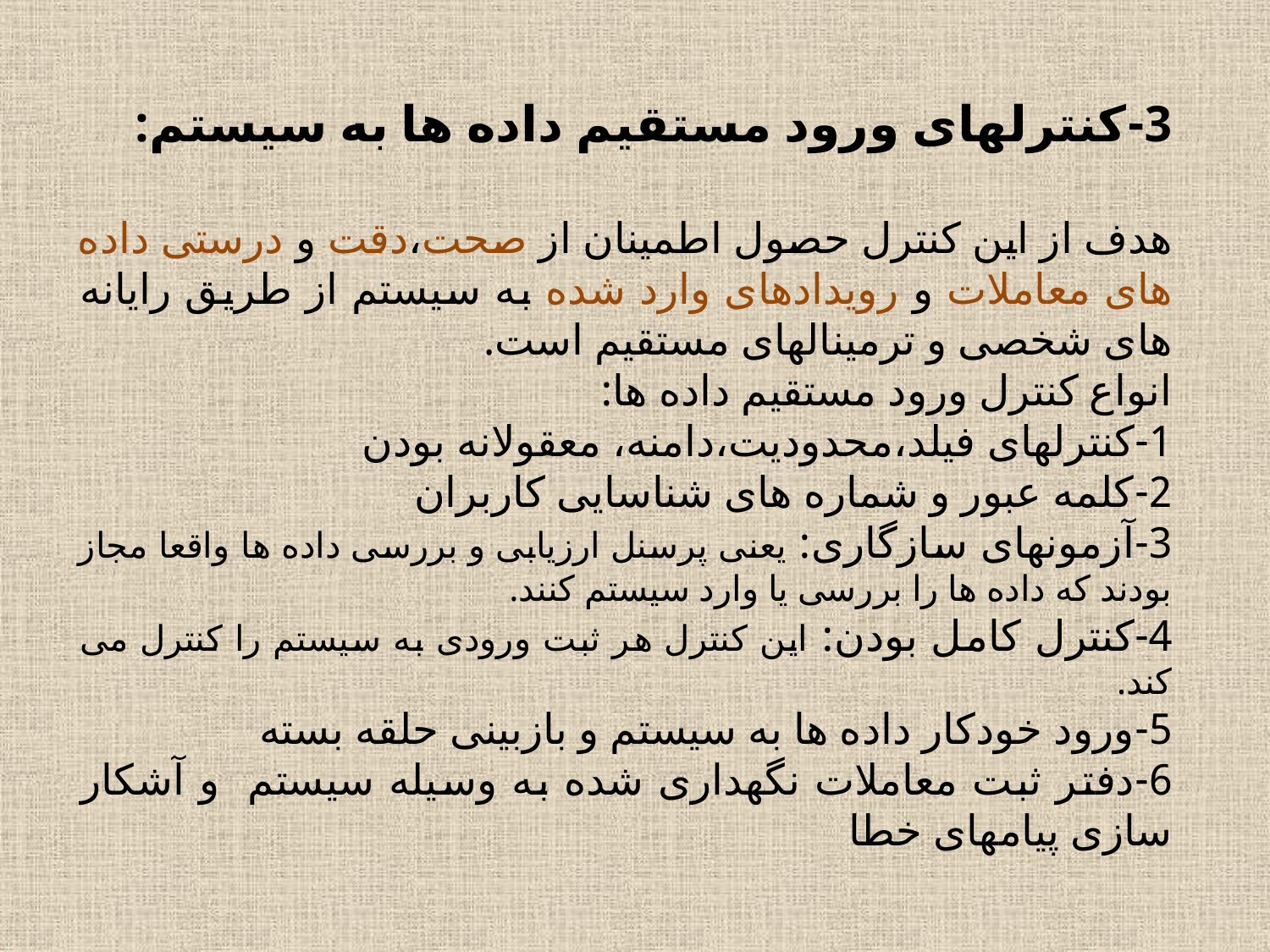

3-کنترلهای ورود مستقیم داده ها به سیستم:

هدف از این کنترل حصول اطمینان از صحت،دقت و درستی داده های معاملات و رویدادهای وارد شده به سیستم از طریق رایانه های شخصی و ترمینالهای مستقیم است.
انواع کنترل ورود مستقیم داده ها:
1-کنترلهای فیلد،محدودیت،دامنه، معقولانه بودن
2-کلمه عبور و شماره های شناسایی کاربران
3-آزمونهای سازگاری: یعنی پرسنل ارزیابی و بررسی داده ها واقعا مجاز بودند که داده ها را بررسی یا وارد سیستم کنند.
4-کنترل کامل بودن: این کنترل هر ثبت ورودی به سیستم را کنترل می کند.
5-ورود خودکار داده ها به سیستم و بازبینی حلقه بسته
6-دفتر ثبت معاملات نگهداری شده به وسیله سیستم  و آشکار سازی پیامهای خطا